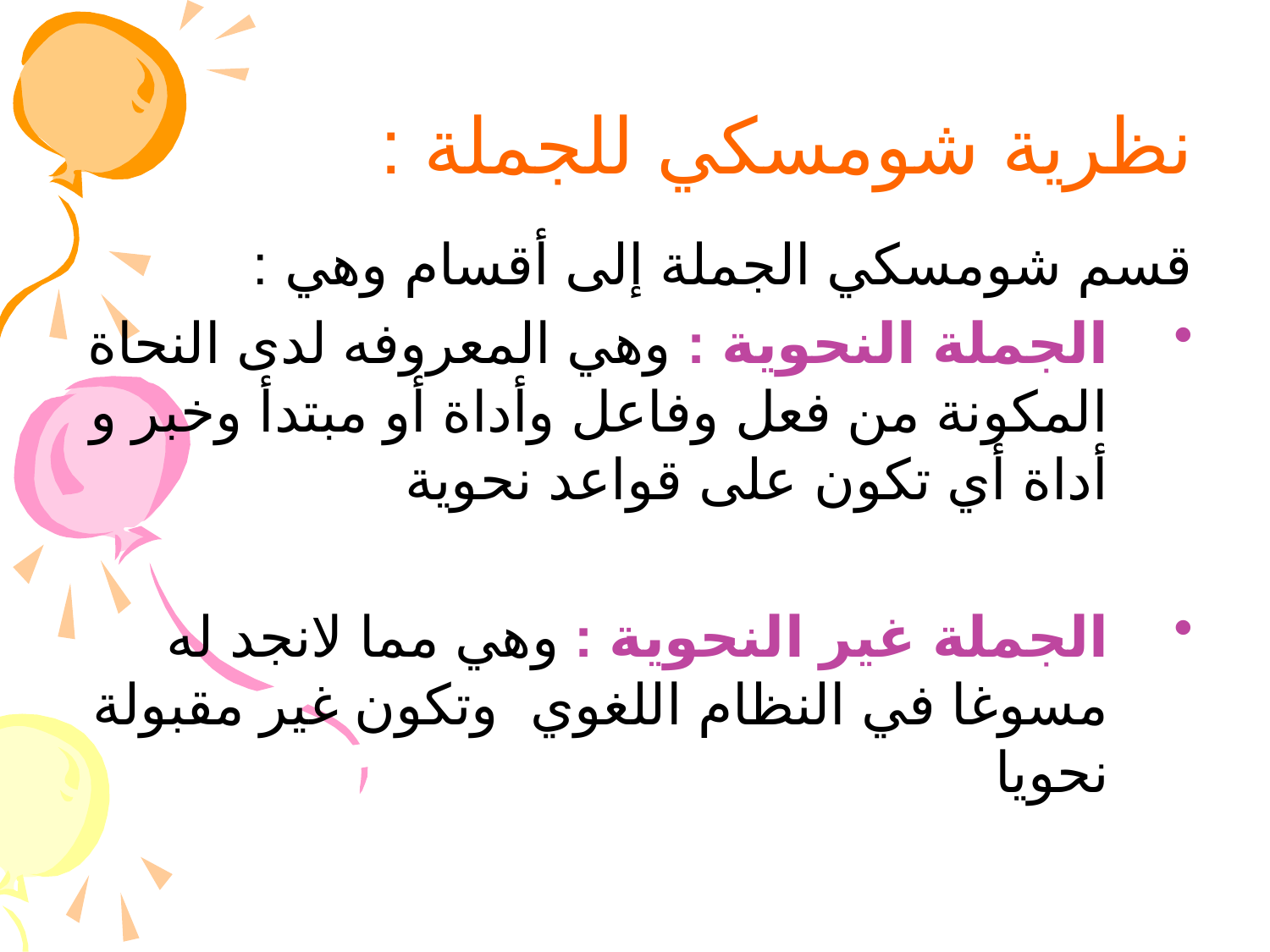

# نظرية شومسكي للجملة :
قسم شومسكي الجملة إلى أقسام وهي :
الجملة النحوية : وهي المعروفه لدى النحاة المكونة من فعل وفاعل وأداة أو مبتدأ وخبر و أداة أي تكون على قواعد نحوية

الجملة غير النحوية : وهي مما لانجد له مسوغا في النظام اللغوي  وتكون غير مقبولة نحويا